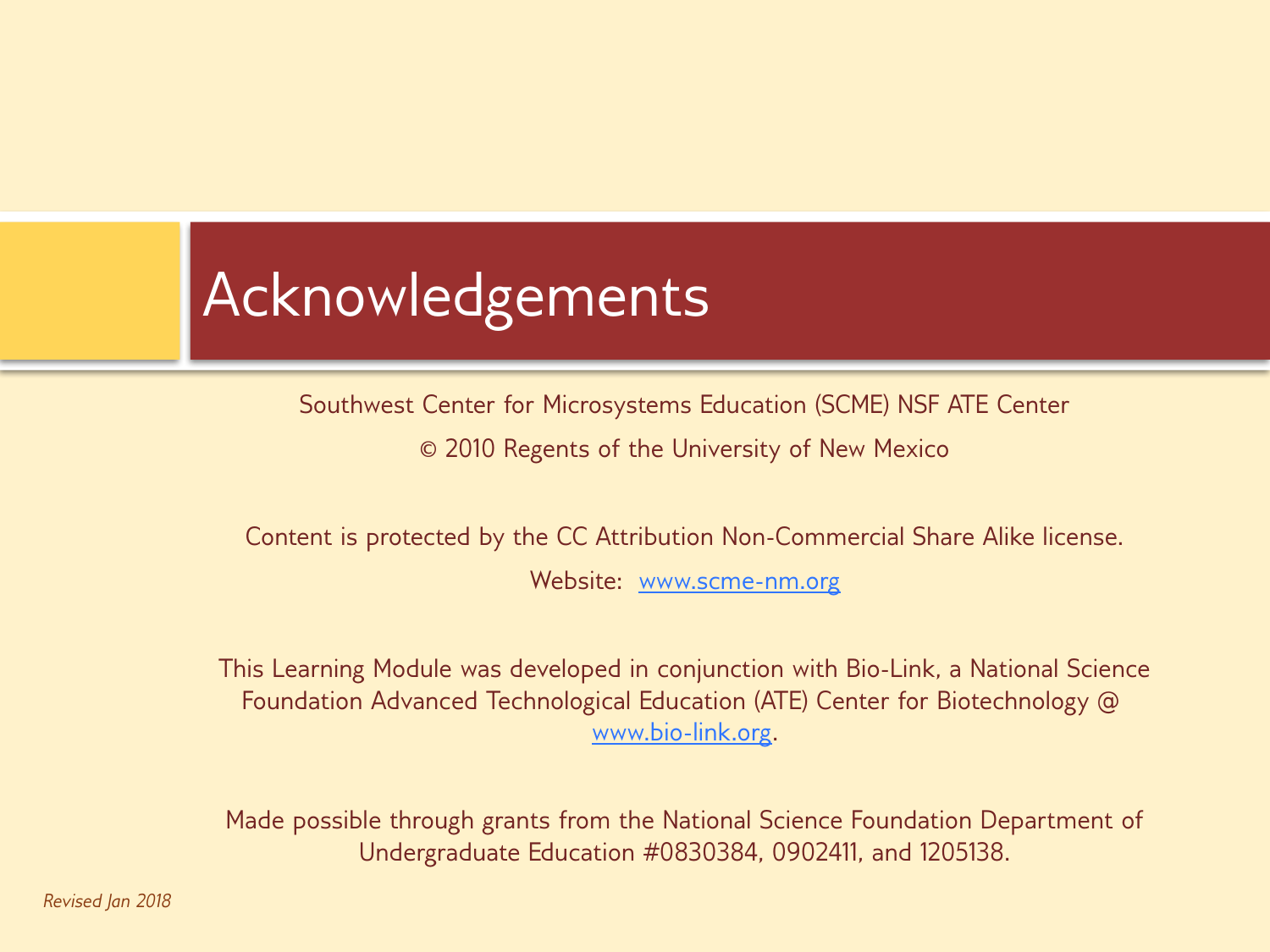

# Acknowledgements
Southwest Center for Microsystems Education (SCME) NSF ATE Center
© 2010 Regents of the University of New Mexico

Content is protected by the CC Attribution Non-Commercial Share Alike license.
Website:  www.scme-nm.org

This Learning Module was developed in conjunction with Bio-Link, a National Science Foundation Advanced Technological Education (ATE) Center for Biotechnology @ www.bio-link.org.

Made possible through grants from the National Science Foundation Department of Undergraduate Education #0830384, 0902411, and 1205138.

Revised Jan 2018